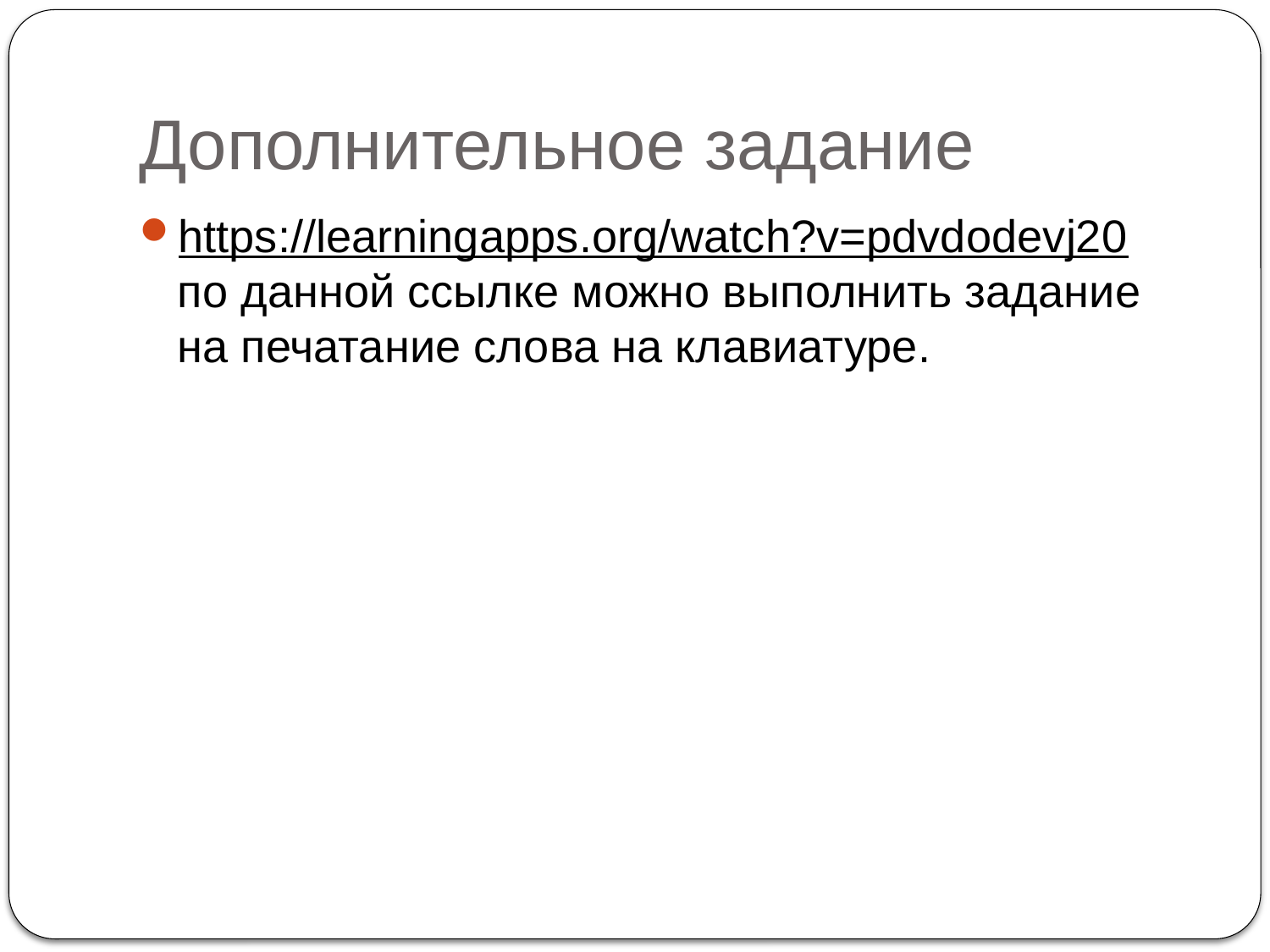

# Дополнительное задание
https://learningapps.org/watch?v=pdvdodevj20   по данной ссылке можно выполнить задание на печатание слова на клавиатуре.